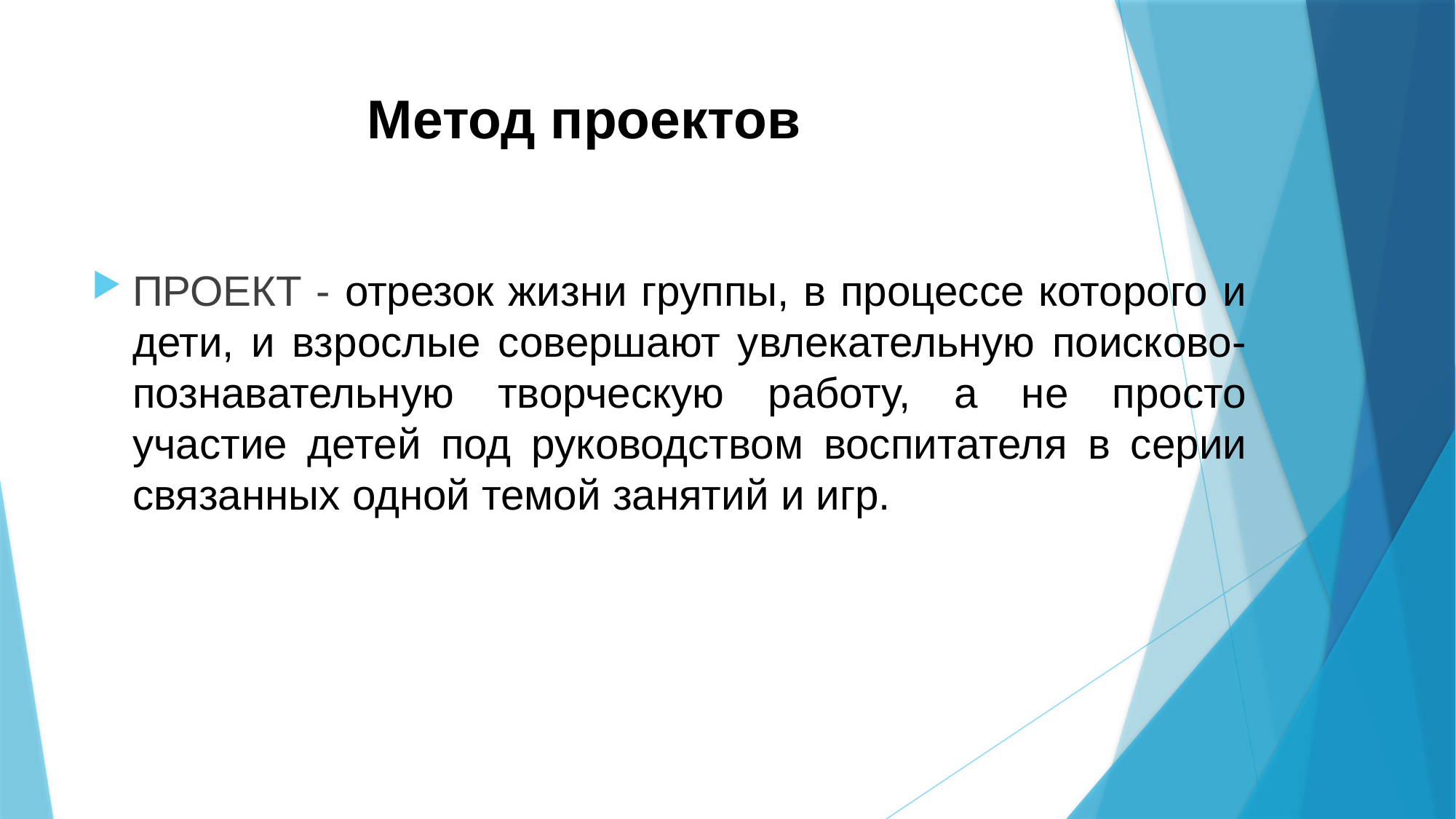

# Метод проектов
ПРОЕКТ - отрезок жизни группы, в процессе которого и дети, и взрослые совершают увлекательную поисково-познавательную творческую работу, а не просто участие детей под руководством воспитателя в серии связанных одной темой занятий и игр.